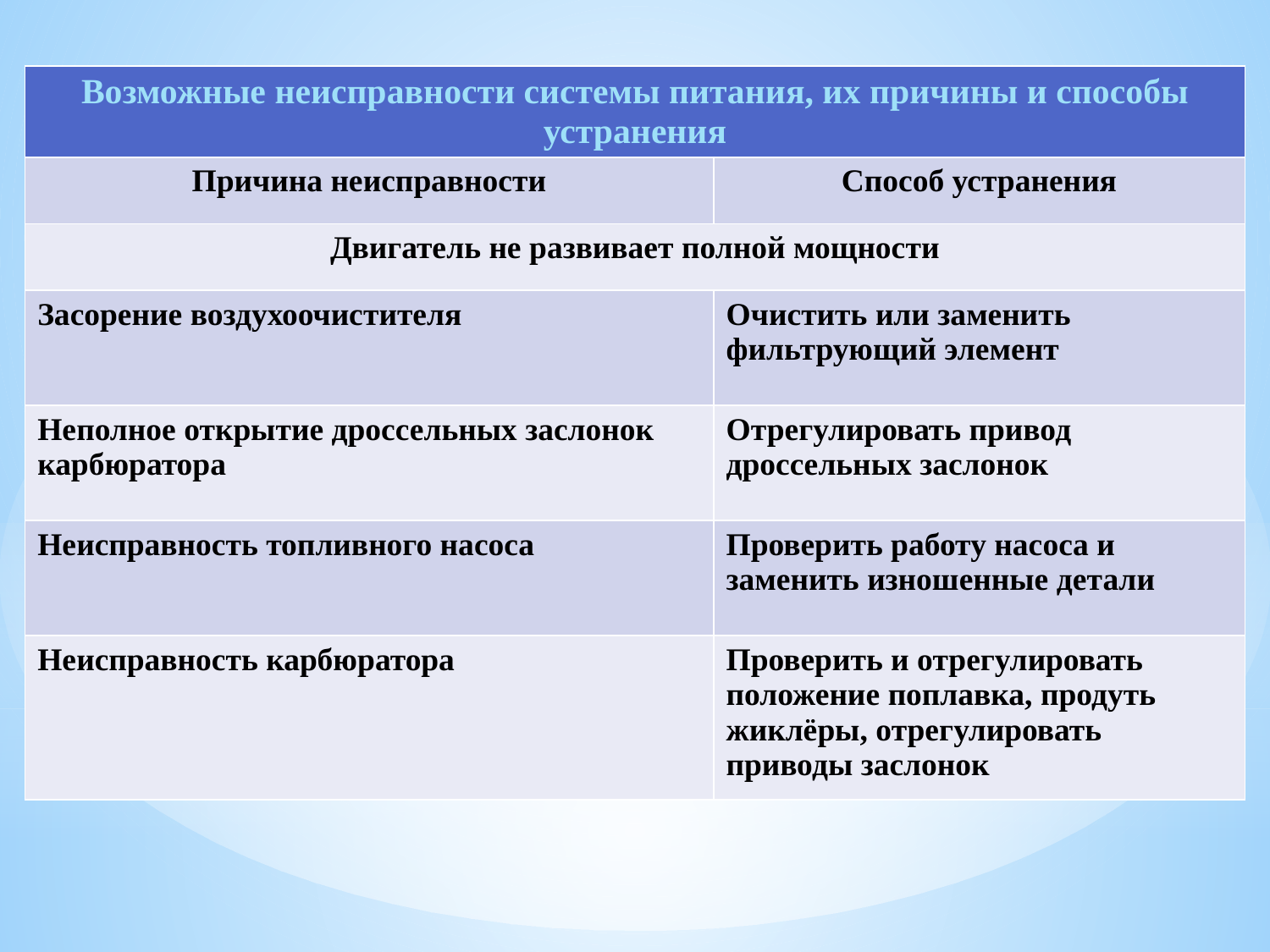

| Возможные неисправности системы питания, их причины и способы устранения |  |
| --- | --- |
| Причина неисправности | Способ устранения |
| Двигатель не развивает полной мощности |  |
| Засорение воздухоочистителя | Очистить или заменить фильтрующий элемент |
| Неполное открытие дроссельных заслонок карбюратора | Отрегулировать привод дроссельных заслонок |
| Неисправность топливного насоса | Проверить работу насоса и заменить изношенные детали |
| Неисправность карбюратора | Проверить и отрегулировать положение поплавка, продуть жиклёры, отрегулировать приводы заслонок |